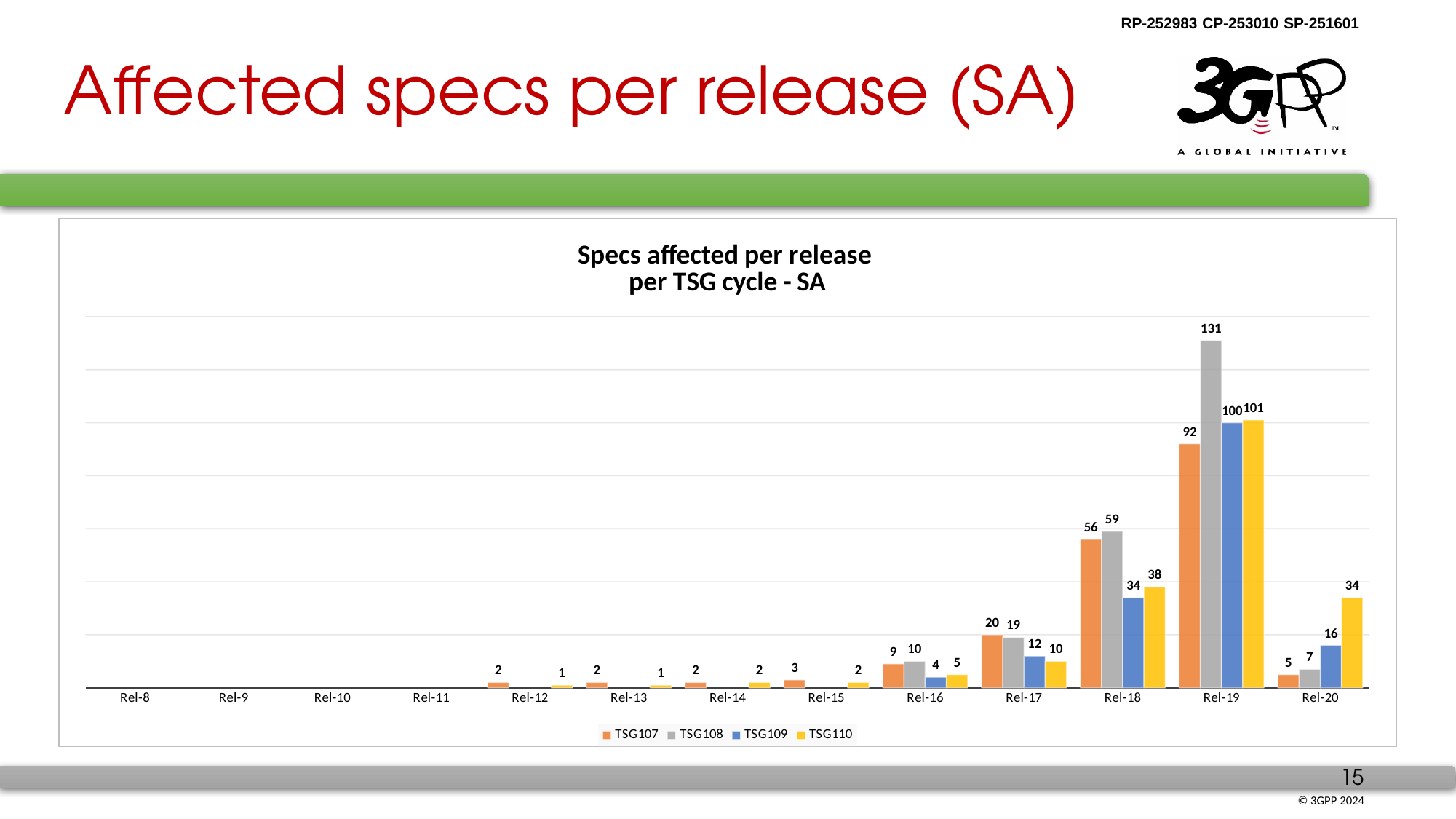

# Affected specs per release (SA)

### Chart: Specs affected per release per TSG cycle - SA

| Category | TSG107 | TSG108 | TSG109 | TSG110 |
|---|---|---|---|---|
| Rel-8 | None | None | None | None |
| Rel-9 | None | None | None | None |
| Rel-10 | None | None | None | None |
| Rel-11 | None | None | None | None |
| Rel-12 | 2.0 | None | None | 1.0 |
| Rel-13 | 2.0 | None | None | 1.0 |
| Rel-14 | 2.0 | None | None | 2.0 |
| Rel-15 | 3.0 | None | None | 2.0 |
| Rel-16 | 9.0 | 10.0 | 4.0 | 5.0 |
| Rel-17 | 20.0 | 19.0 | 12.0 | 10.0 |
| Rel-18 | 56.0 | 59.0 | 34.0 | 38.0 |
| Rel-19 | 92.0 | 131.0 | 100.0 | 101.0 |
| Rel-20 | 5.0 | 7.0 | 16.0 | 34.0 |